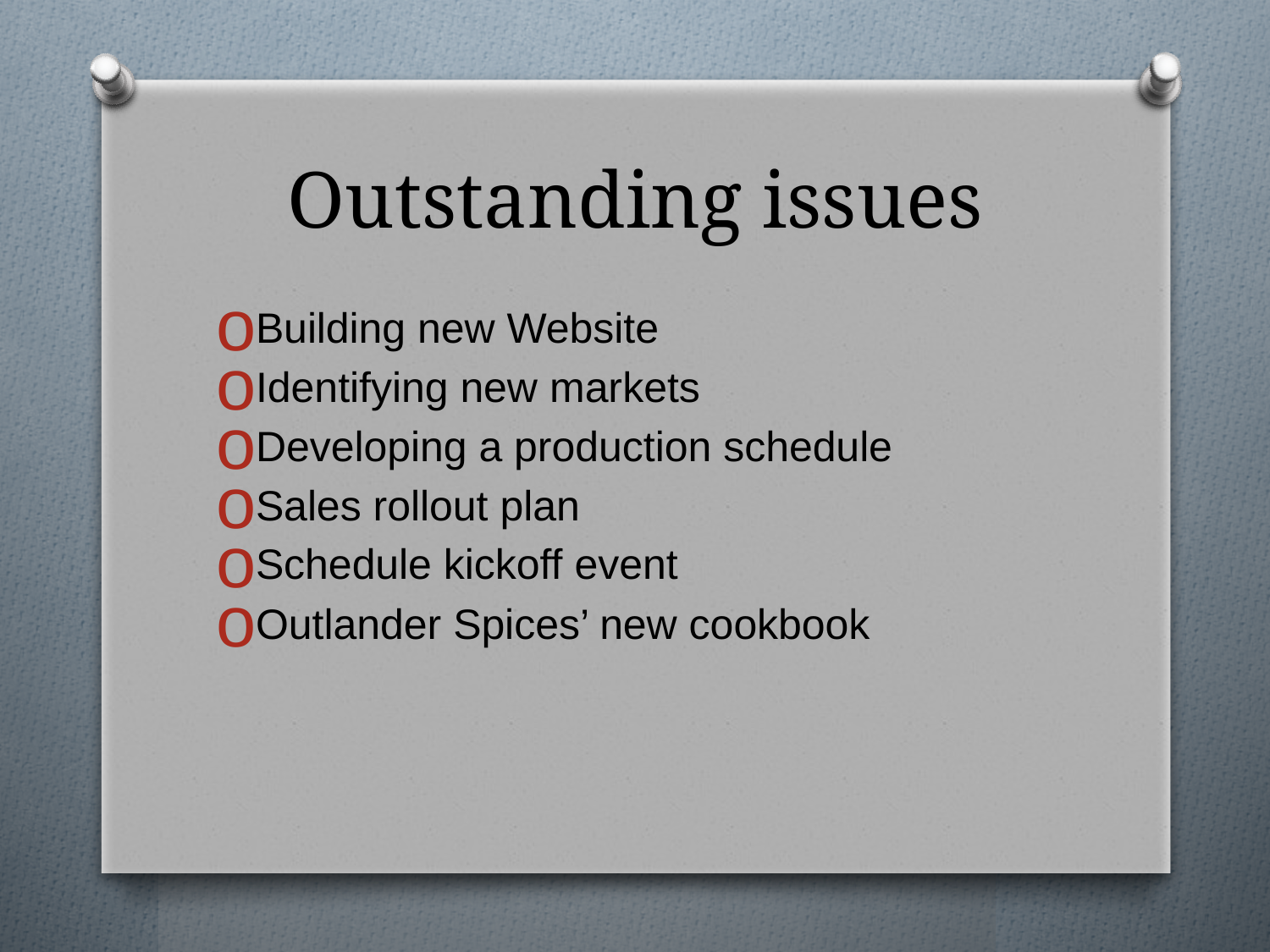

# Outstanding issues
Building new Website
Identifying new markets
Developing a production schedule
Sales rollout plan
Schedule kickoff event
Outlander Spices’ new cookbook